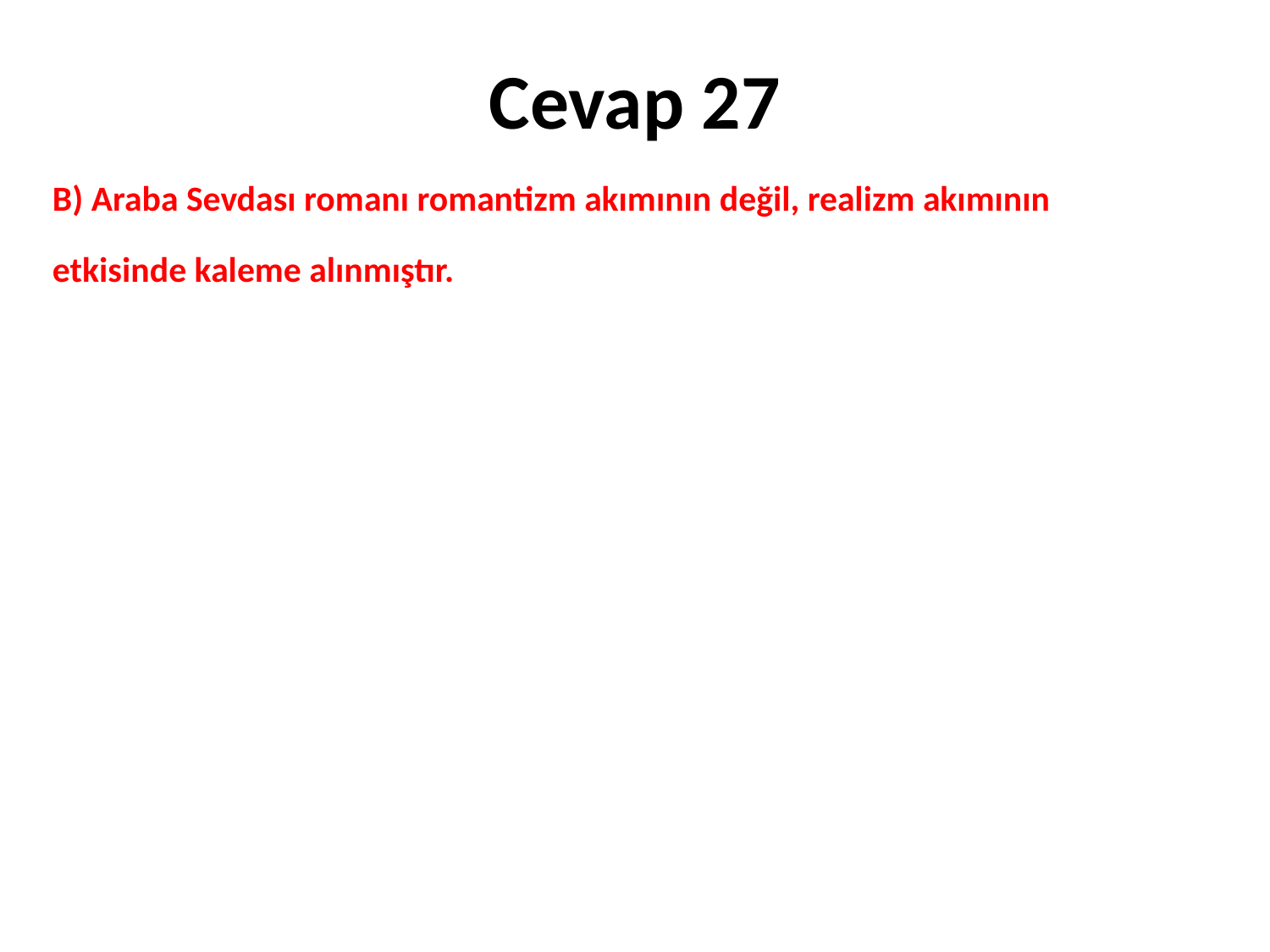

# Cevap 27
B) Araba Sevdası romanı romantizm akımının değil, realizm akımının
etkisinde kaleme alınmıştır.